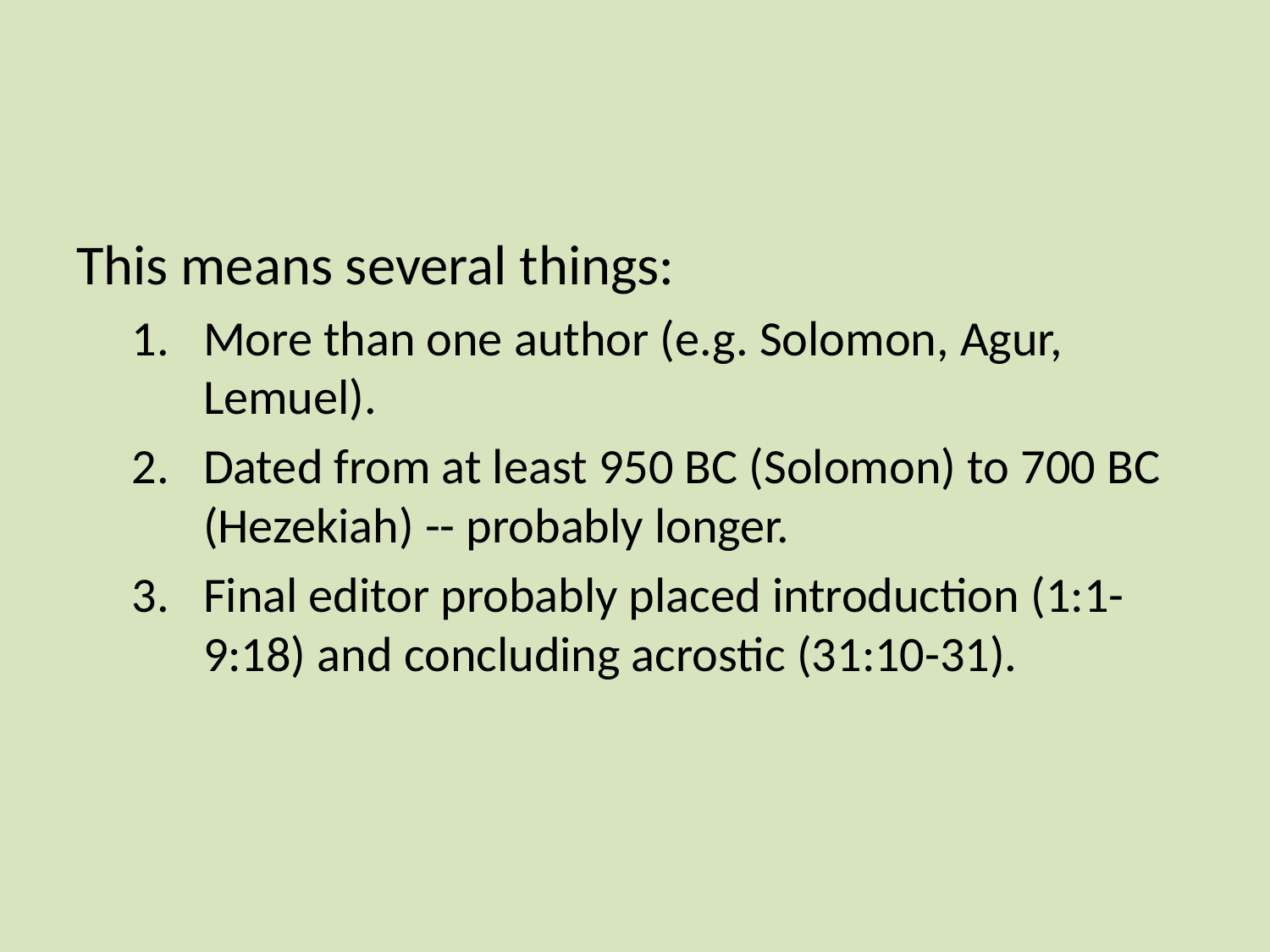

This means several things:
More than one author (e.g. Solomon, Agur, Lemuel).
Dated from at least 950 BC (Solomon) to 700 BC (Hezekiah) -- probably longer.
Final editor probably placed introduction (1:1-9:18) and concluding acrostic (31:10-31).